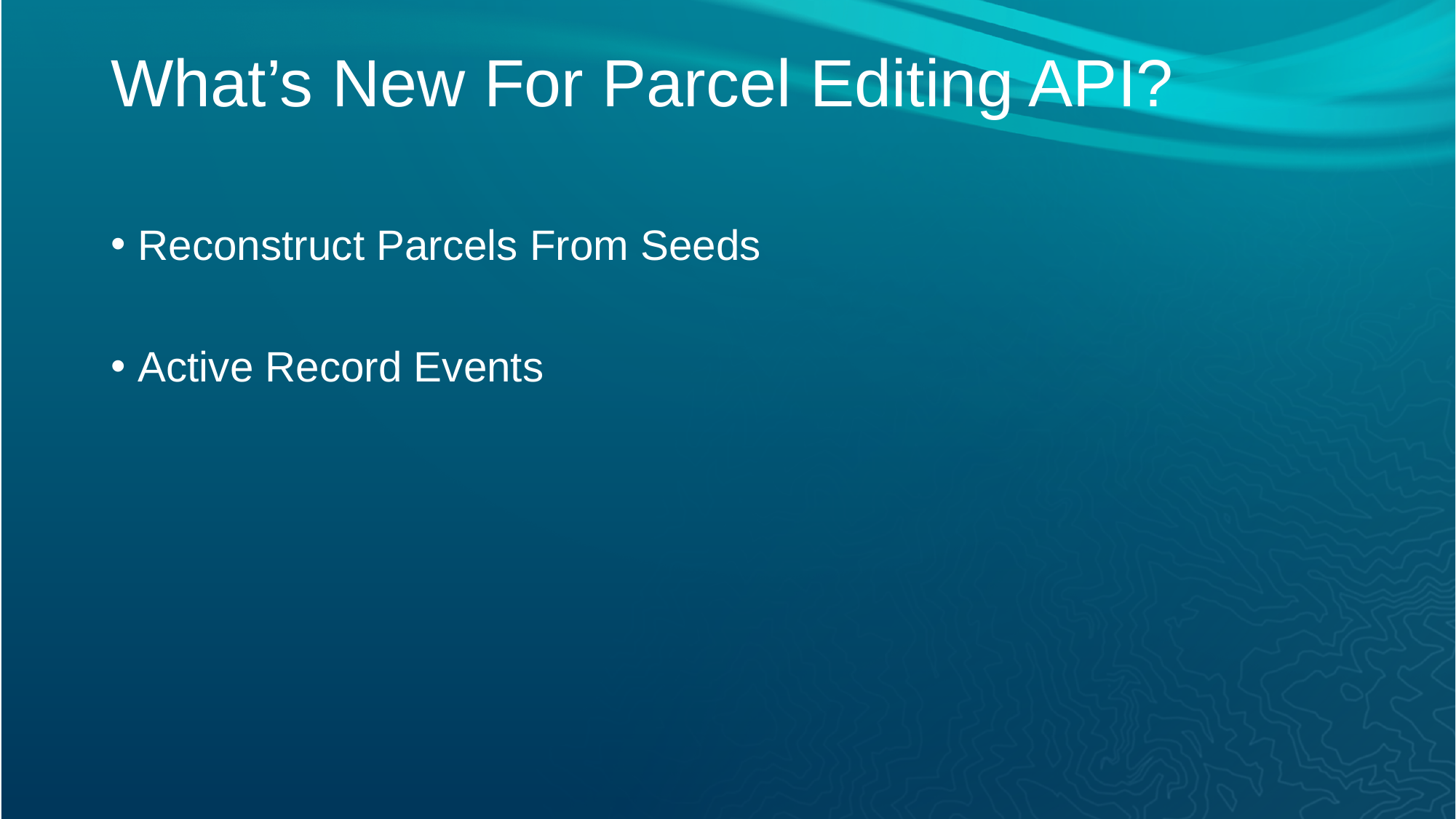

# What’s New For Parcel Editing API?
Reconstruct Parcels From Seeds

Active Record Events